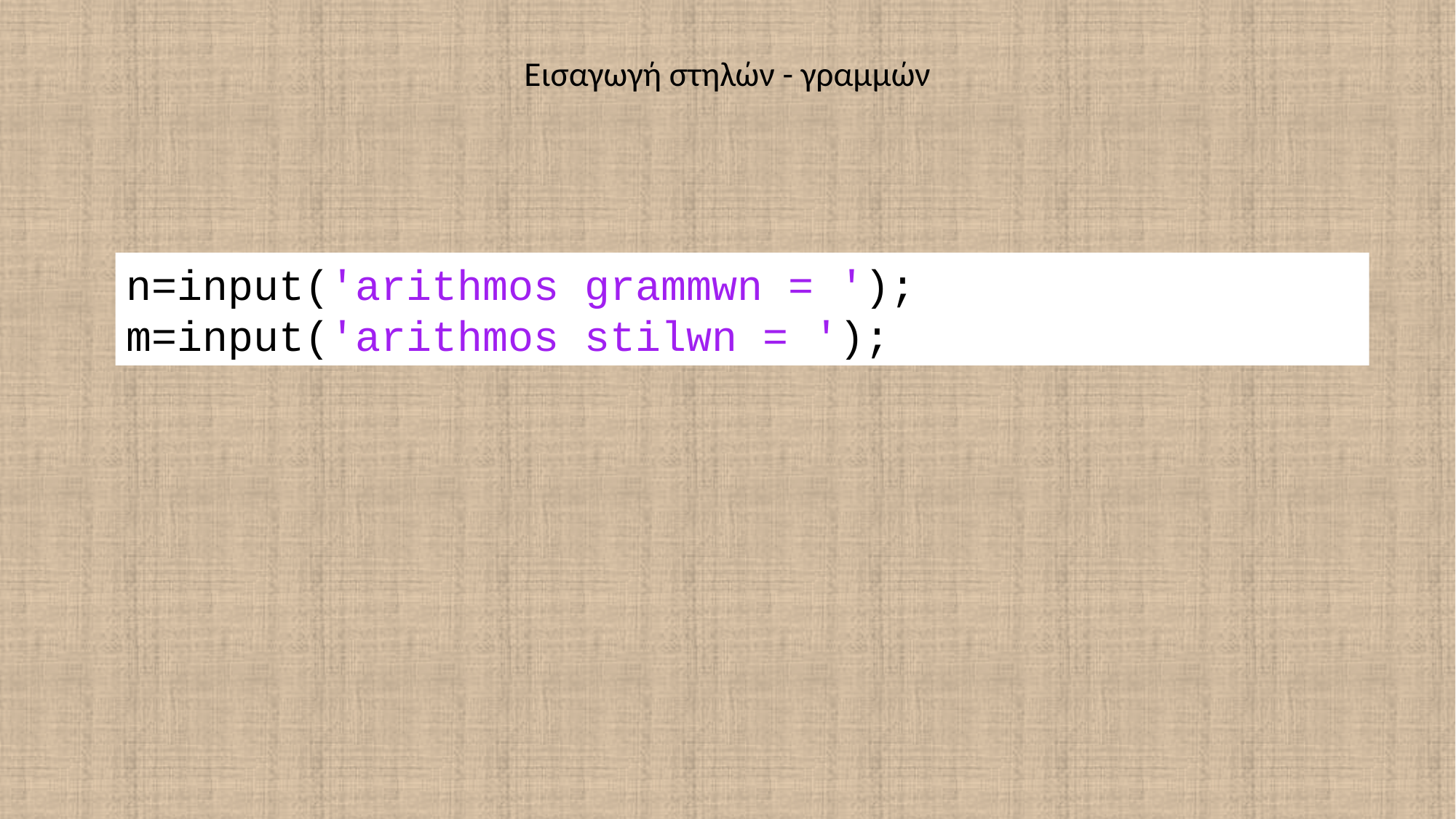

# Εισαγωγή στηλών - γραμμών
n=input('arithmos grammwn = ');
m=input('arithmos stilwn = ');